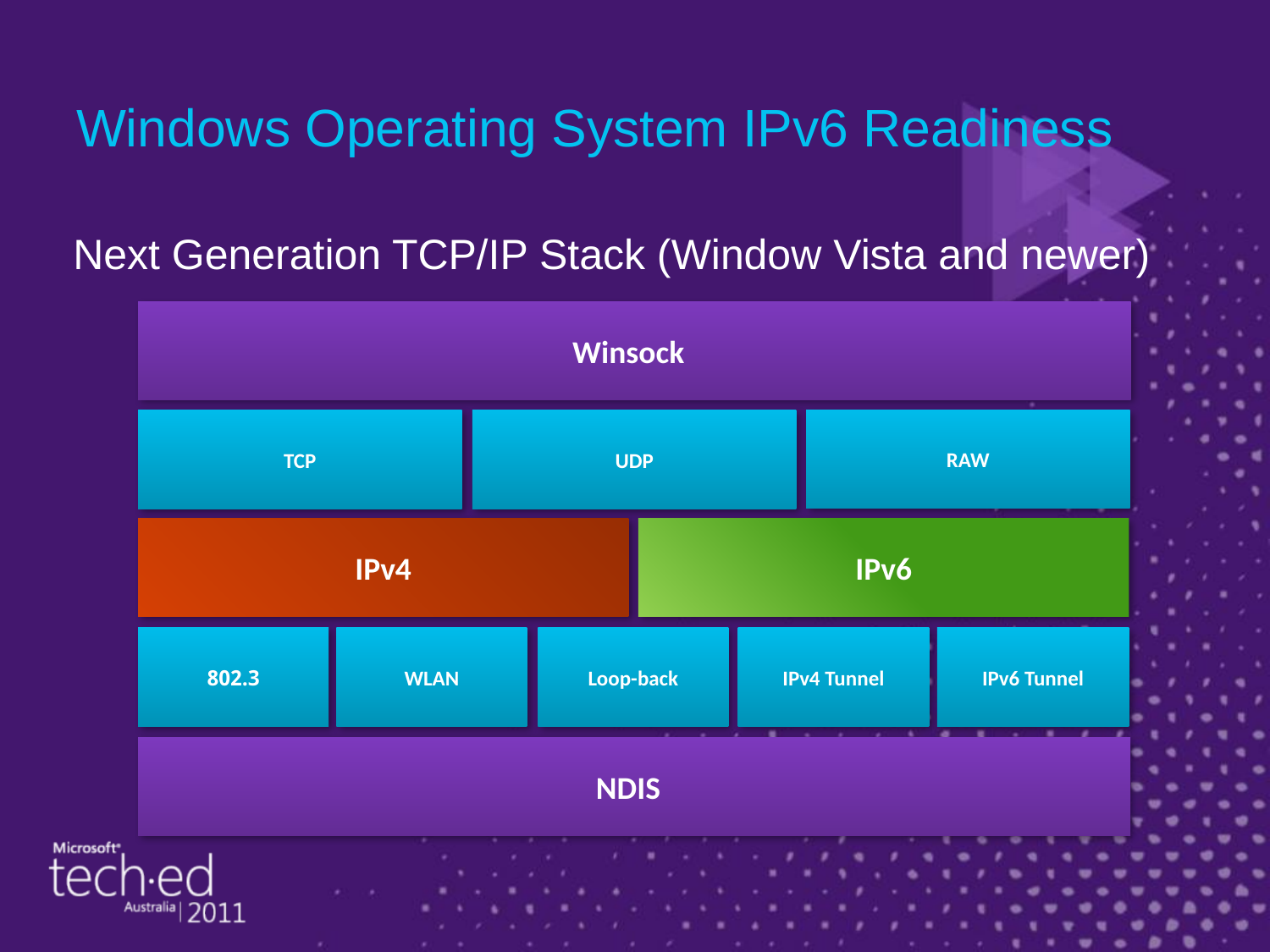

# Windows Operating System IPv6 Readiness
Next Generation TCP/IP Stack (Window Vista and newer)
Winsock
RAW
TCP
UDP
IPv4
IPv6
802.3
WLAN
Loop-back
IPv4 Tunnel
IPv6 Tunnel
NDIS